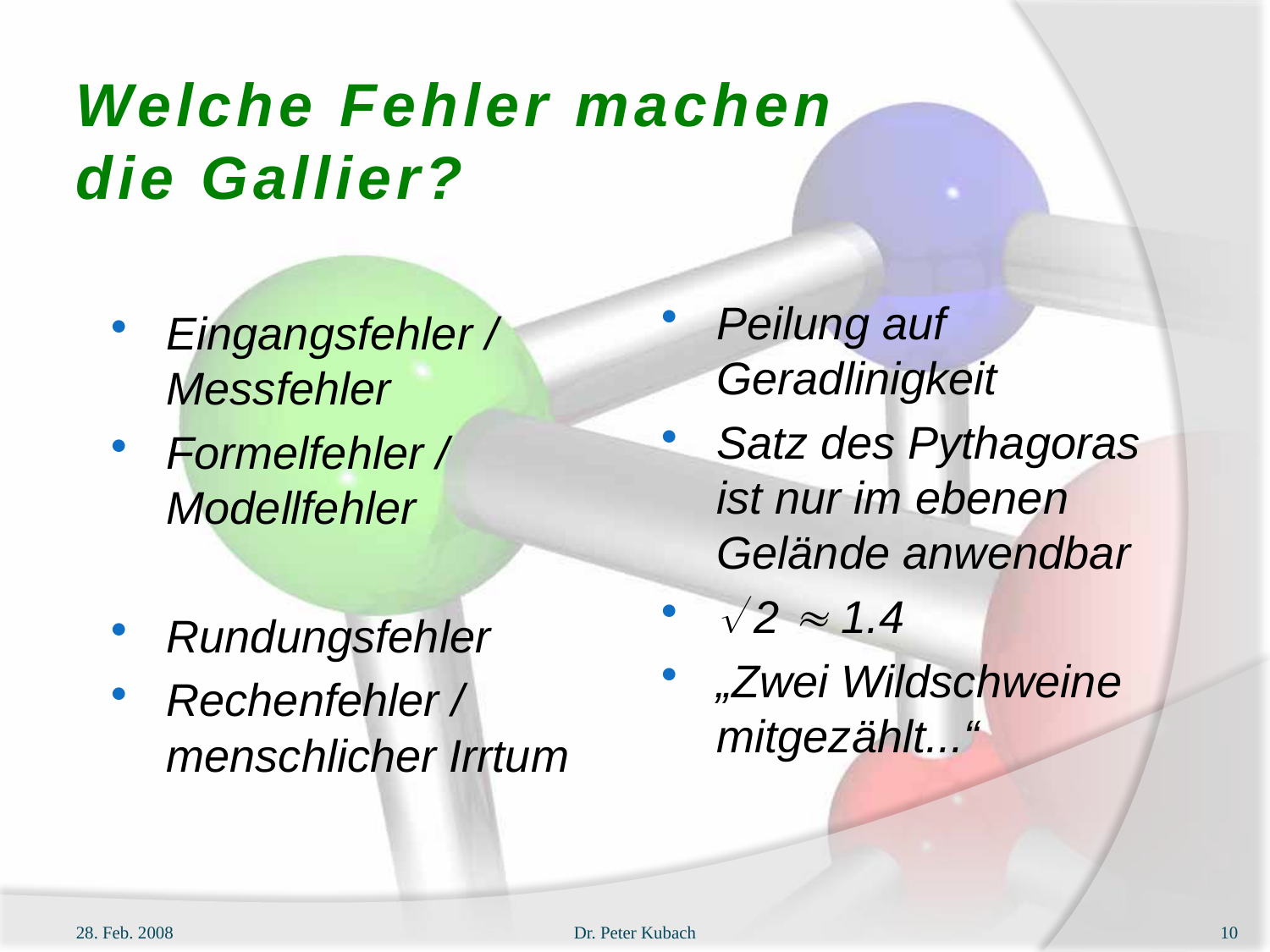

# Welche Fehler machen die Gallier?
Peilung auf Geradlinigkeit
Satz des Pythagoras ist nur im ebenen Gelände anwendbar
√ 2 ≈ 1.4
„Zwei Wildschweine mitgezählt...“
Eingangsfehler / Messfehler
Formelfehler / Modellfehler

Rundungsfehler
Rechenfehler / menschlicher Irrtum
28. Feb. 2008
Dr. Peter Kubach
10